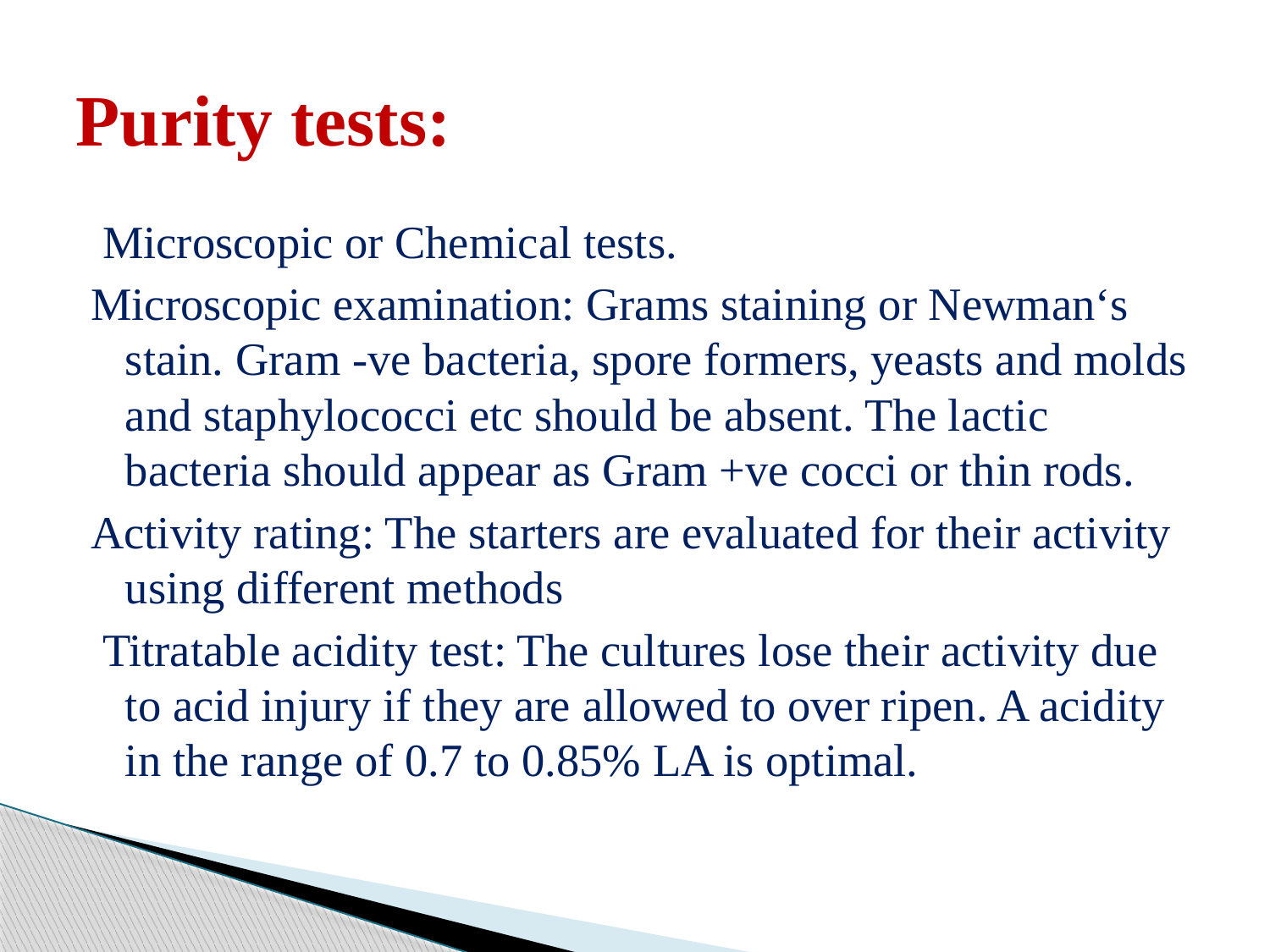

# Purity tests:
 Microscopic or Chemical tests.
Microscopic examination: Grams staining or Newman‘s stain. Gram -ve bacteria, spore formers, yeasts and molds and staphylococci etc should be absent. The lactic bacteria should appear as Gram +ve cocci or thin rods.
Activity rating: The starters are evaluated for their activity using different methods
 Titratable acidity test: The cultures lose their activity due to acid injury if they are allowed to over ripen. A acidity in the range of 0.7 to 0.85% LA is optimal.